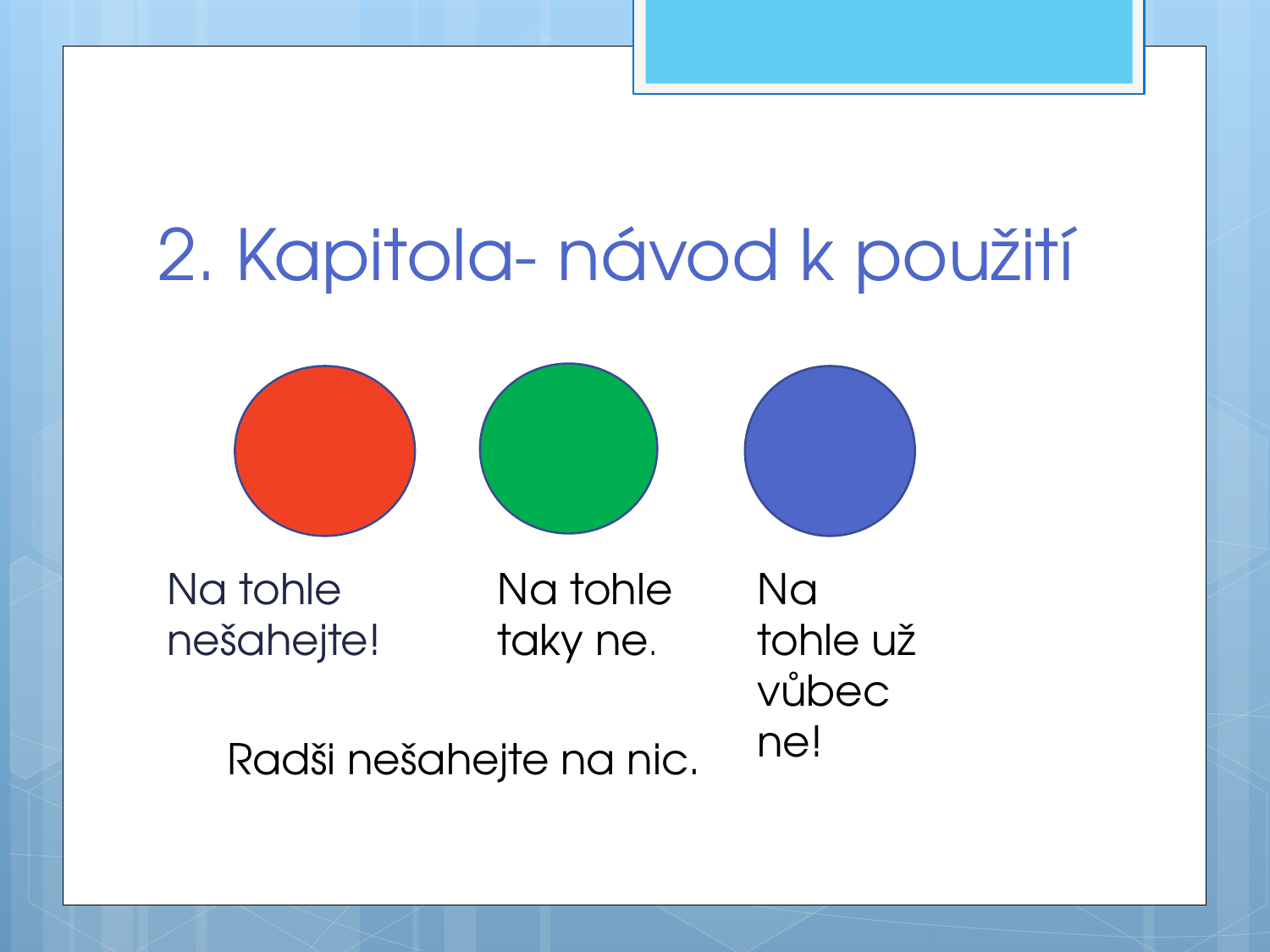

# 2. Kapitola- návod k použití

Na tohle taky ne.
Na tohle už vůbec ne!
Na tohle nešahejte!
Radši nešahejte na nic.